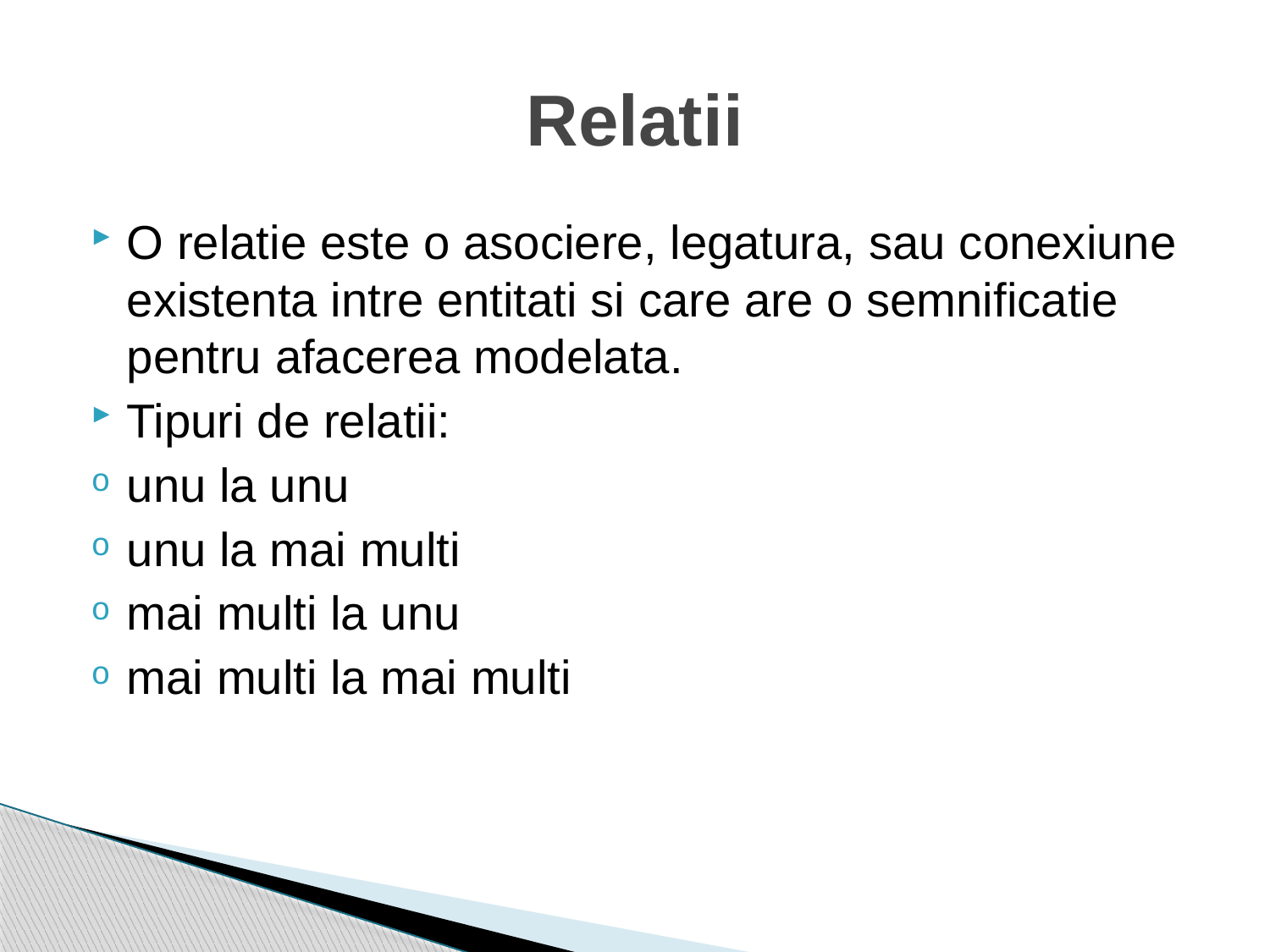

# Relatii
O relatie este o asociere, legatura, sau conexiune existenta intre entitati si care are o semnificatie pentru afacerea modelata.
Tipuri de relatii:
unu la unu
unu la mai multi
mai multi la unu
mai multi la mai multi